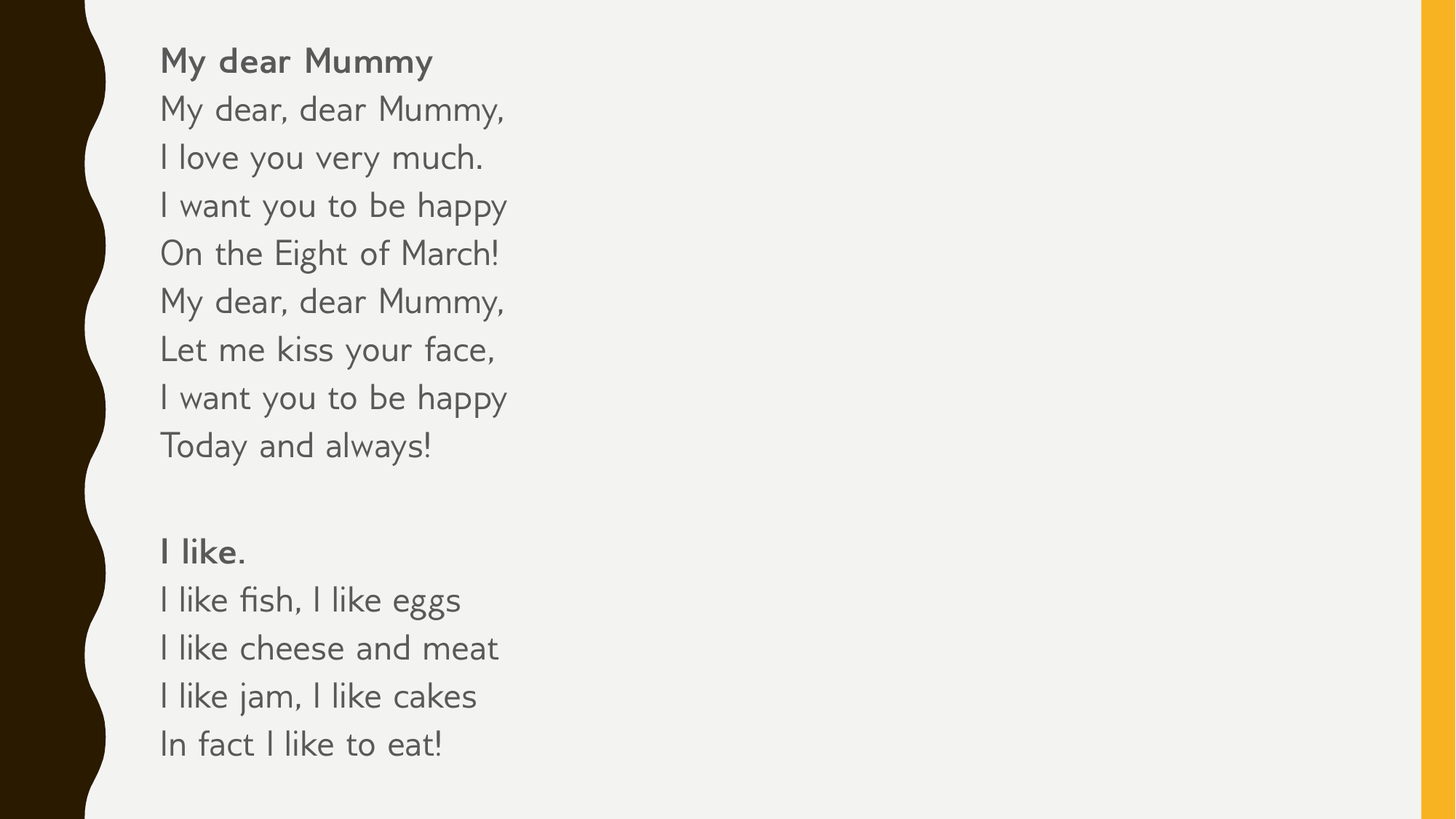

My dear Mummy
My dear, dear Mummy,
I love you very much.
I want you to be happy
On the Eight of March!
My dear, dear Mummy,
Let me kiss your face,
I want you to be happy
Today and always!
I like.
I like fish, I like eggs
I like cheese and meat
I like jam, I like cakes
In fact I like to eat!